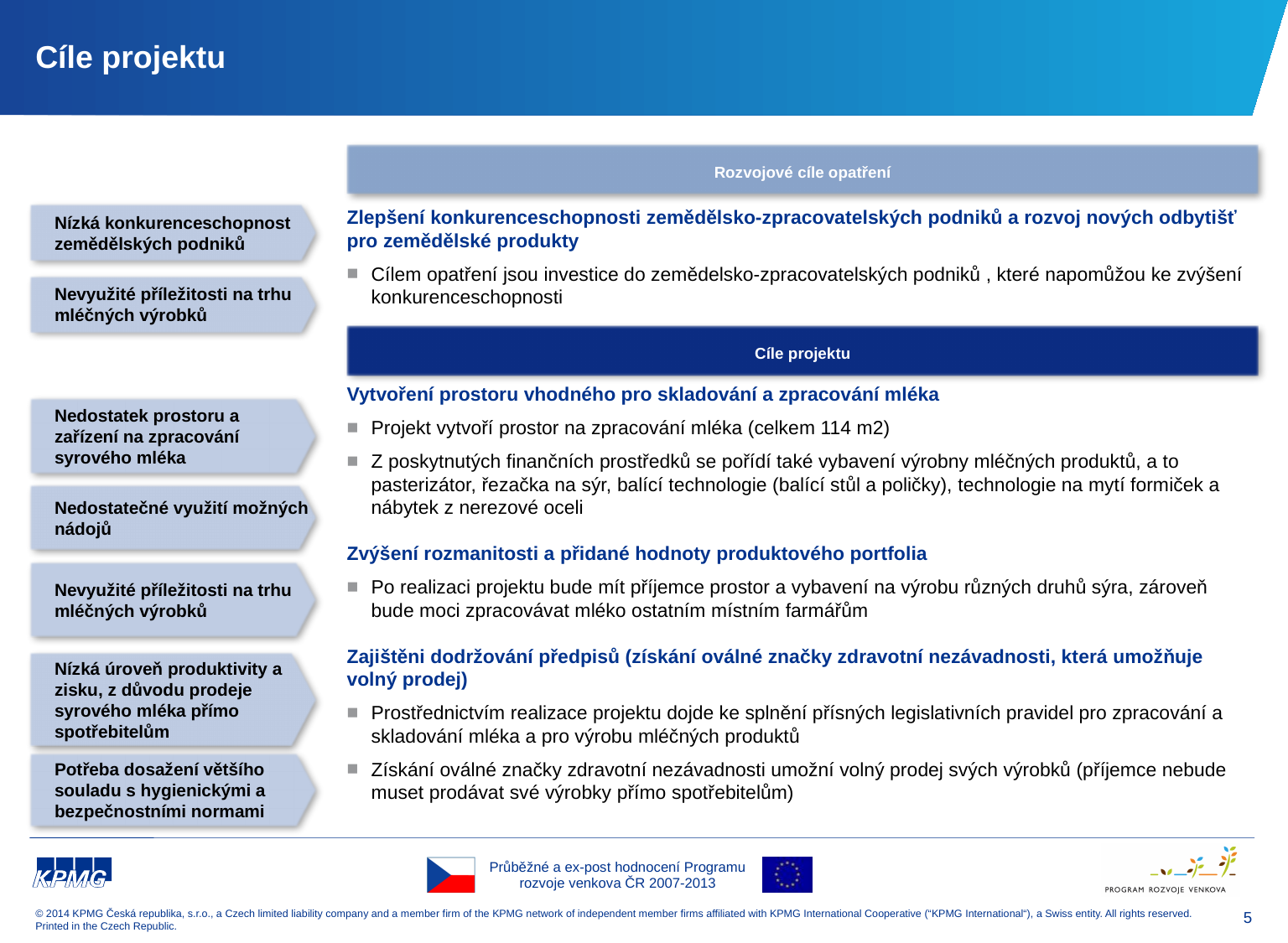

# Cíle projektu
Rozvojové cíle opatření
Nízká konkurenceschopnost zemědělských podniků
Zlepšení konkurenceschopnosti zemědělsko-zpracovatelských podniků a rozvoj nových odbytišť pro zemědělské produkty
Cílem opatření jsou investice do zemědelsko-zpracovatelských podniků , které napomůžou ke zvýšení konkurenceschopnosti
Nevyužité příležitosti na trhu mléčných výrobků
Cíle projektu
Vytvoření prostoru vhodného pro skladování a zpracování mléka
Projekt vytvoří prostor na zpracování mléka (celkem 114 m2)
Z poskytnutých finančních prostředků se pořídí také vybavení výrobny mléčných produktů, a to pasterizátor, řezačka na sýr, balící technologie (balící stůl a poličky), technologie na mytí formiček a nábytek z nerezové oceli

Zvýšení rozmanitosti a přidané hodnoty produktového portfolia
Po realizaci projektu bude mít příjemce prostor a vybavení na výrobu různých druhů sýra, zároveň bude moci zpracovávat mléko ostatním místním farmářům

Zajištěni dodržování předpisů (získání oválné značky zdravotní nezávadnosti, která umožňuje volný prodej)
Prostřednictvím realizace projektu dojde ke splnění přísných legislativních pravidel pro zpracování a skladování mléka a pro výrobu mléčných produktů
Získání oválné značky zdravotní nezávadnosti umožní volný prodej svých výrobků (příjemce nebude muset prodávat své výrobky přímo spotřebitelům)
Nedostatek prostoru a zařízení na zpracování syrového mléka
Nedostatečné využití možných nádojů
Nevyužité příležitosti na trhu mléčných výrobků
Nízká úroveň produktivity a zisku, z důvodu prodeje syrového mléka přímo spotřebitelům
Potřeba dosažení většího souladu s hygienickými a bezpečnostními normami